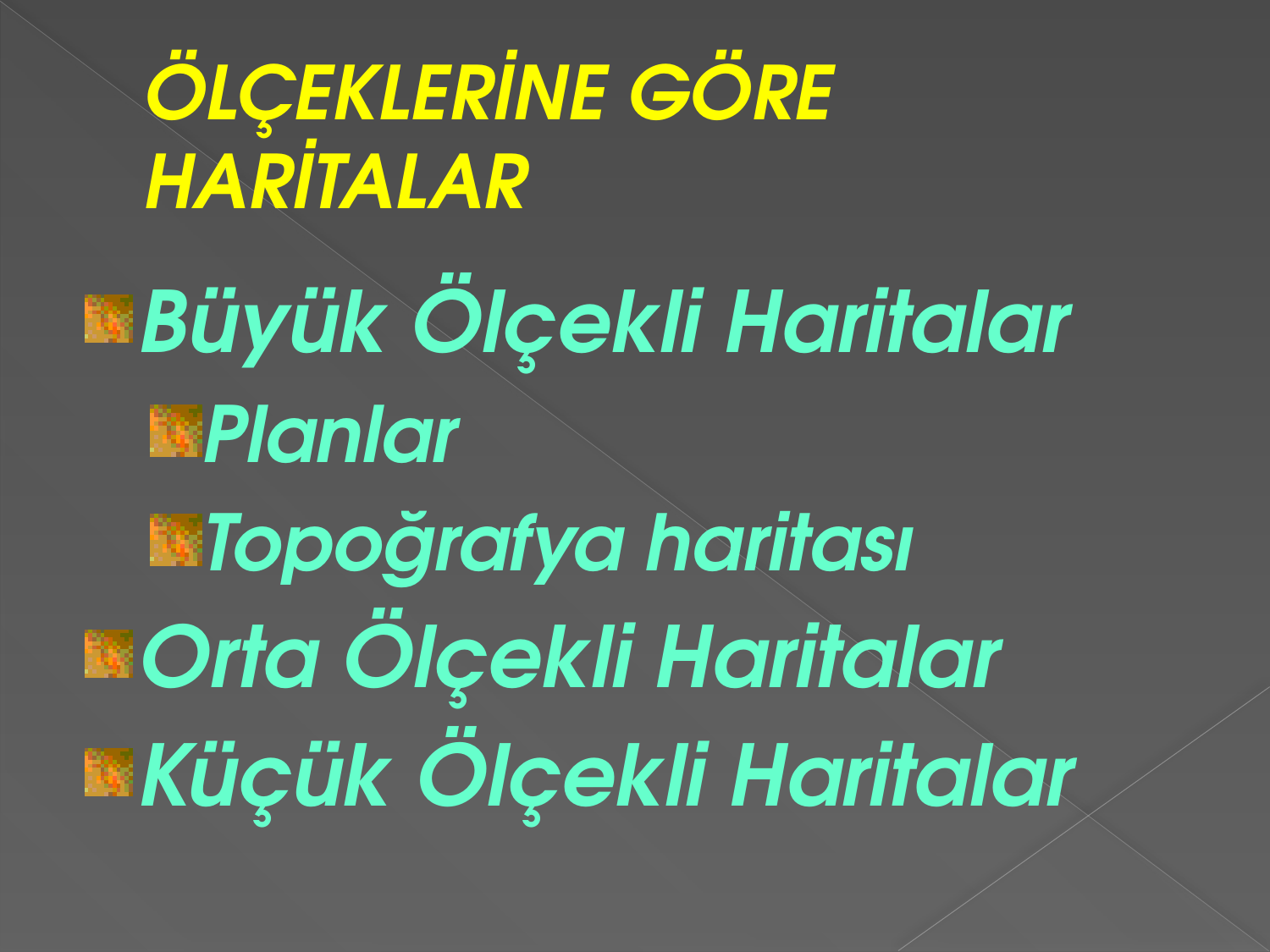

# ÖLÇEKLERİNE GÖRE HARİTALAR
Büyük Ölçekli Haritalar
Planlar
Topoğrafya haritası
Orta Ölçekli Haritalar
Küçük Ölçekli Haritalar